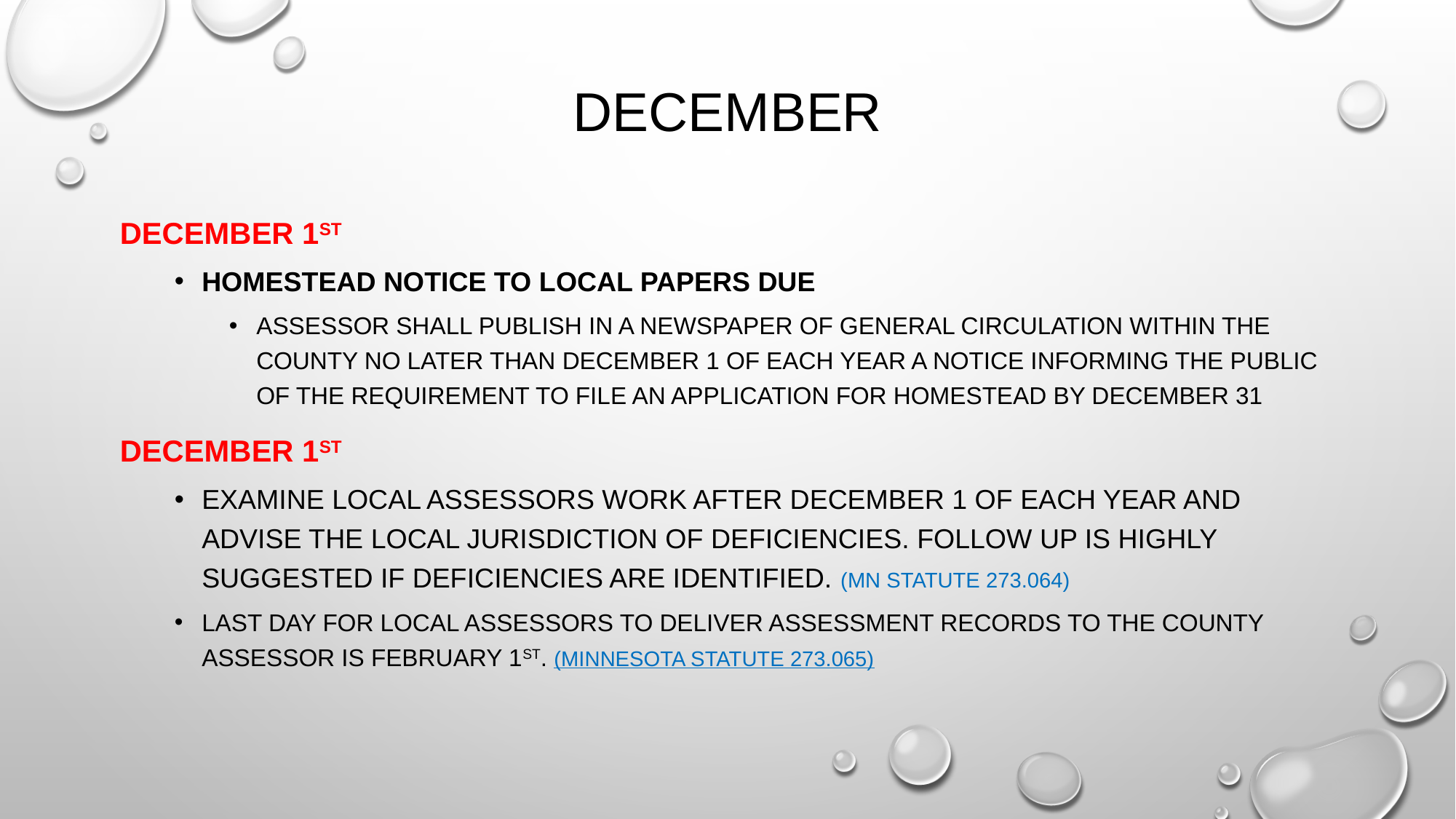

# december
December 1st
Homestead notice to local papers due
Assessor shall publish in a newspaper of general circulation within the county no later than December 1 of each year a notice informing the public of the requirement to file an application for homestead by December 31
December 1st
Examine local assessors work after December 1 of each year and advise the local jurisdiction of deficiencies. Follow up is highly suggested if deficiencies are identified. (mn statute 273.064)
Last day for local assessors to deliver assessment records to the county assessor is February 1st. (Minnesota statute 273.065)